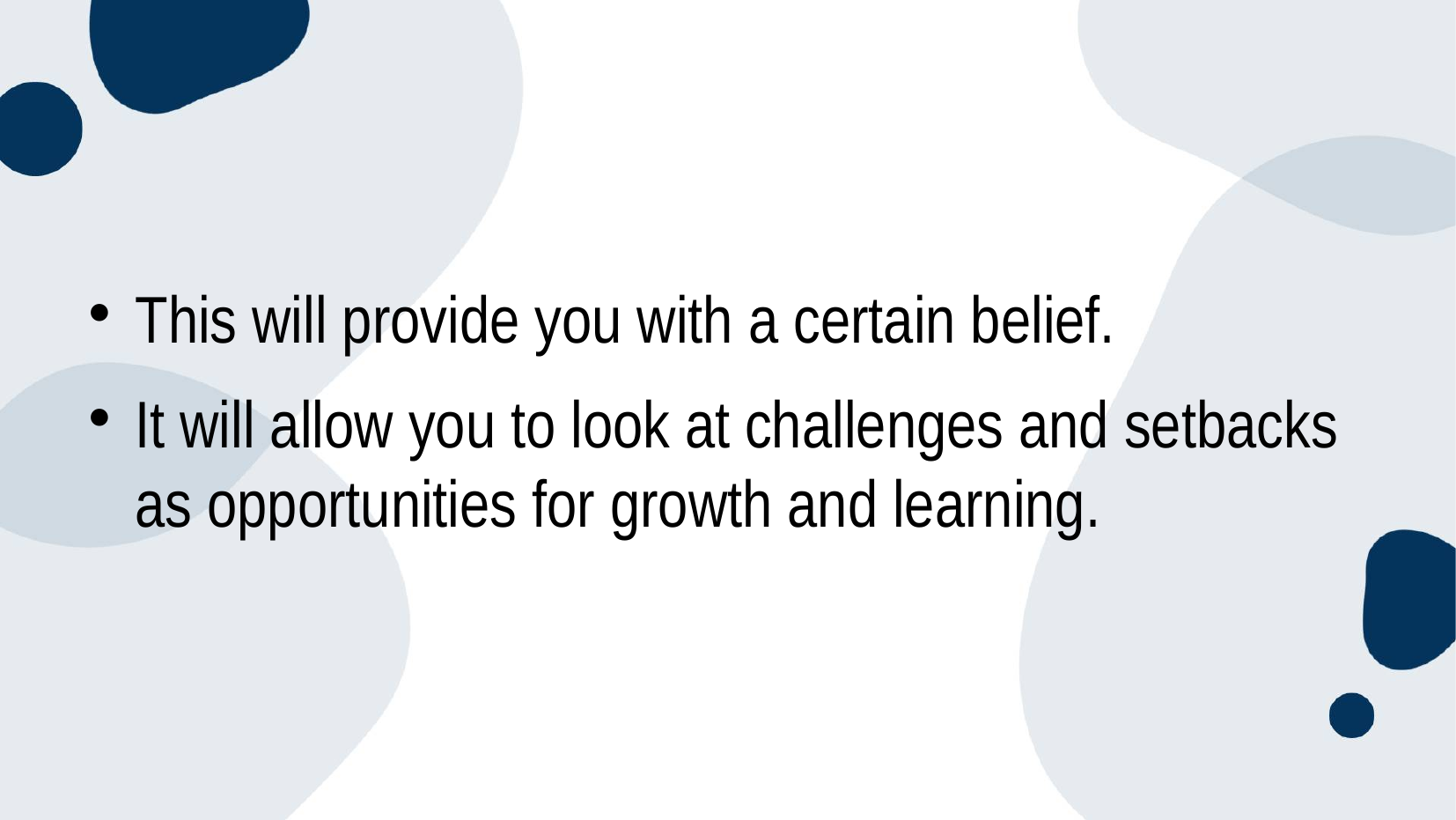

#
This will provide you with a certain belief.
It will allow you to look at challenges and setbacks as opportunities for growth and learning.